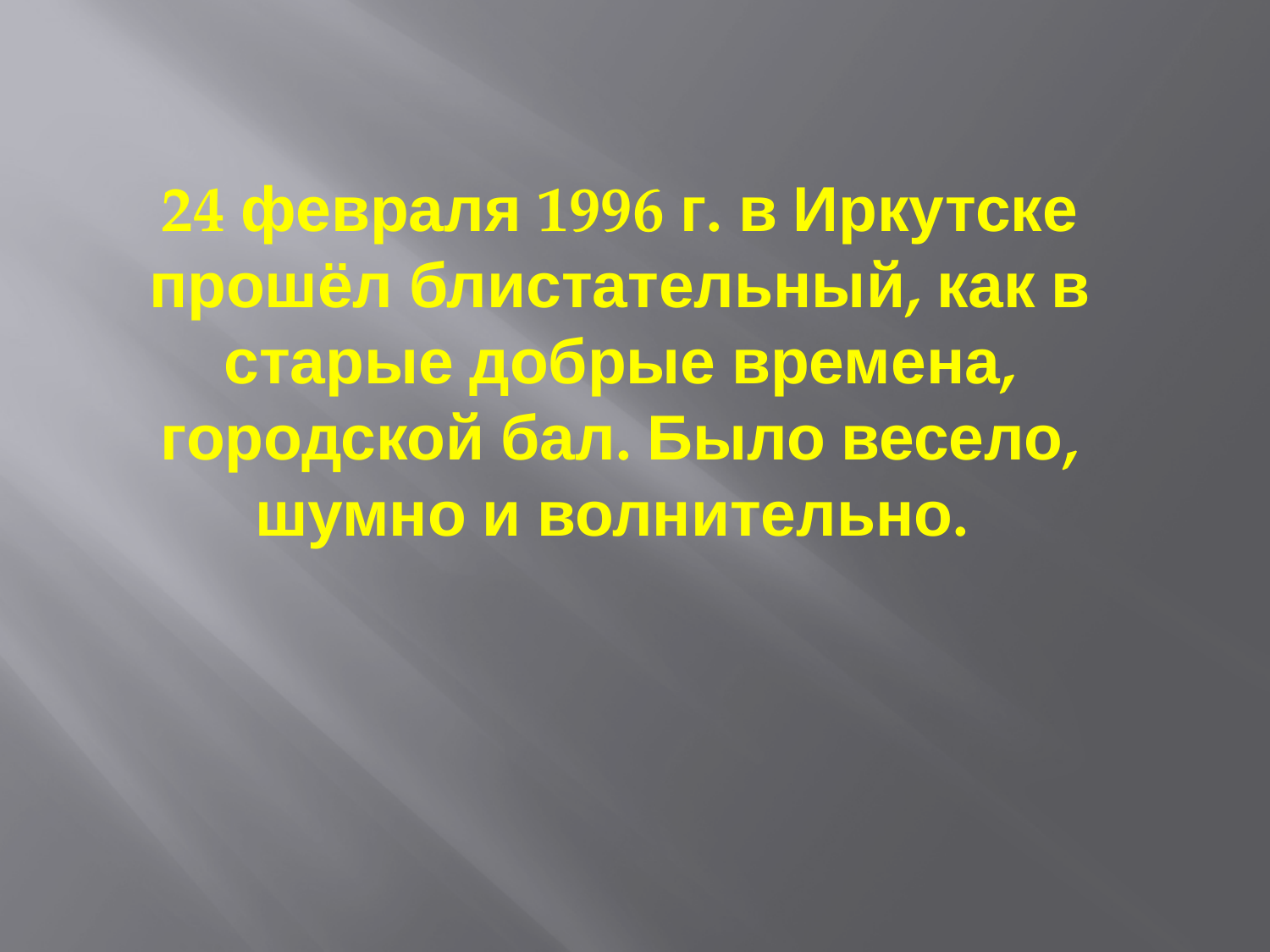

24 февраля 1996 г. в Иркутске прошёл блистательный, как в старые добрые времена, городской бал. Было весело, шумно и волнительно.